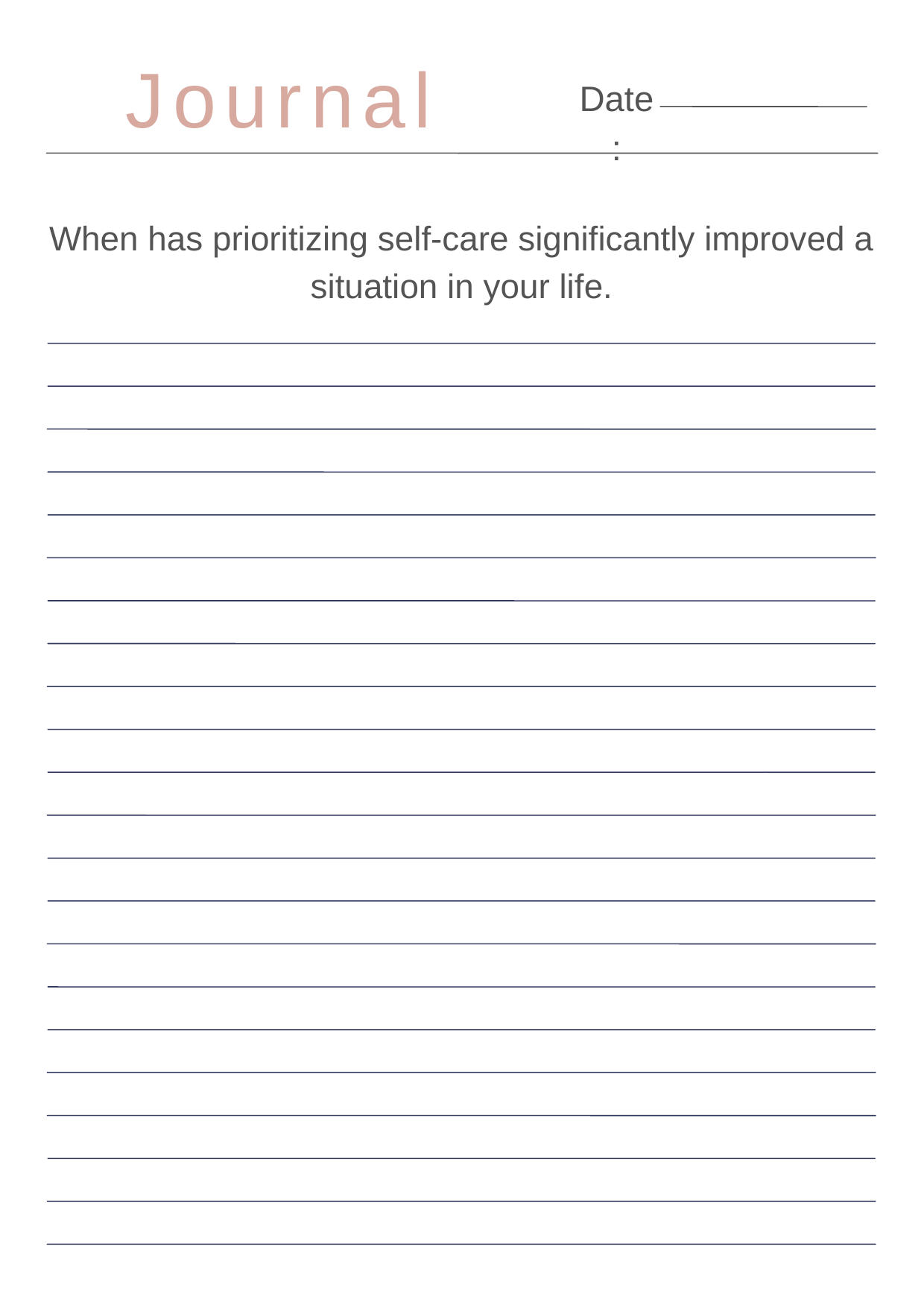

Journal
Date:

When has prioritizing self-care significantly improved a situation in your life.